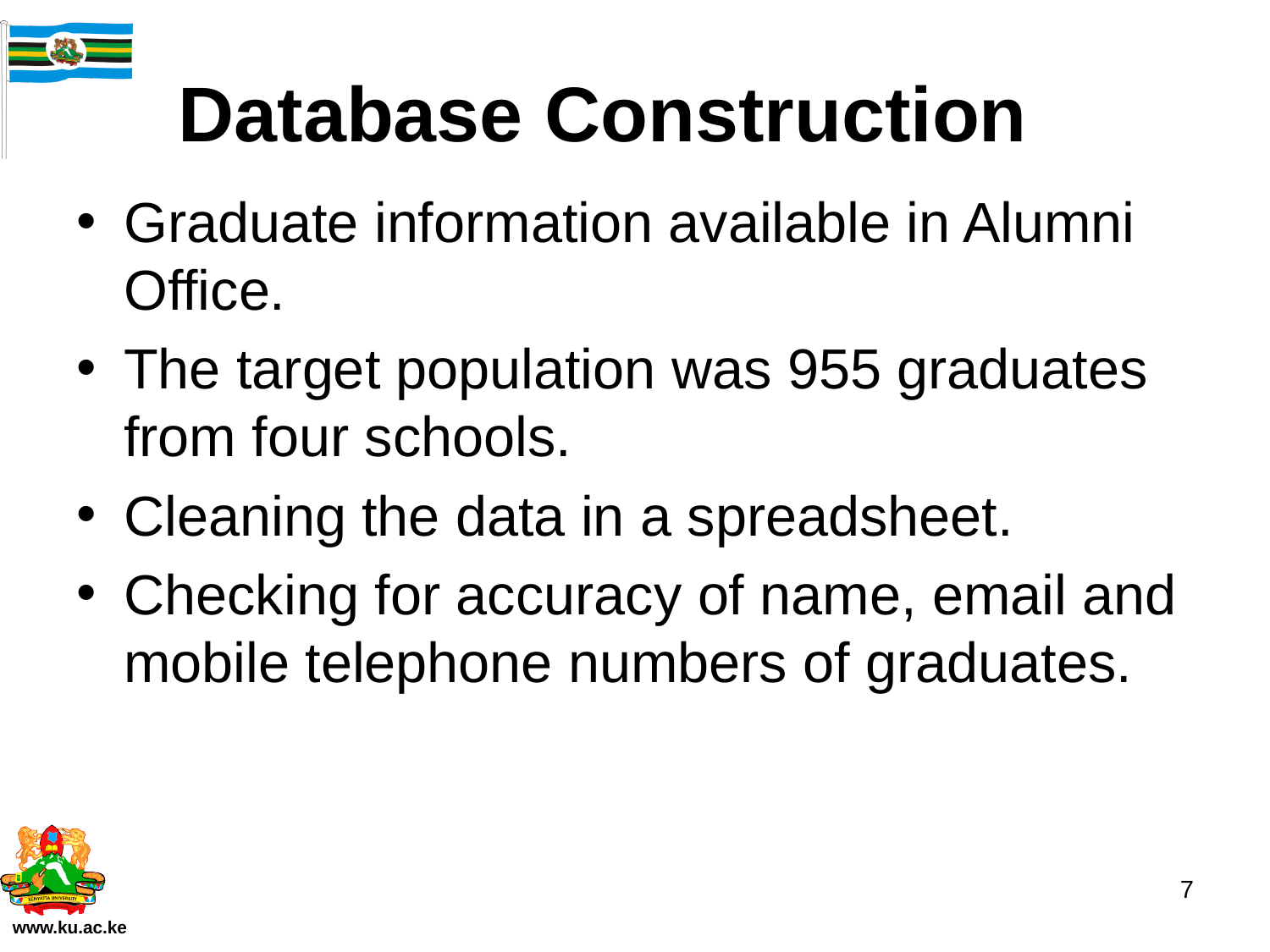

# Database Construction
Graduate information available in Alumni Office.
The target population was 955 graduates from four schools.
Cleaning the data in a spreadsheet.
Checking for accuracy of name, email and mobile telephone numbers of graduates.
7